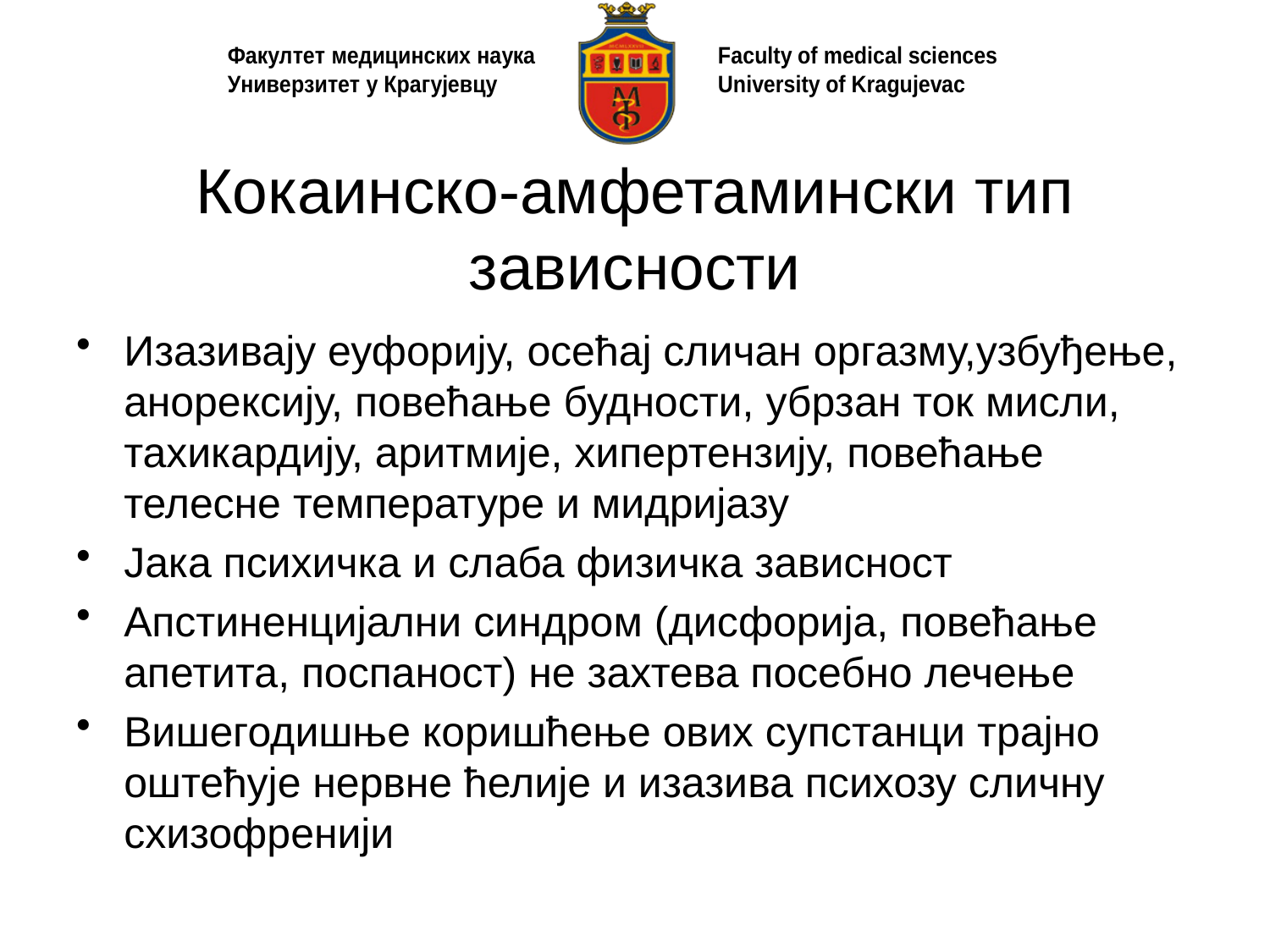

# Кокаинско-амфетамински тип зависности
Изазивају еуфорију, осећај сличан оргазму,узбуђење, анорексију, повећање будности, убрзан ток мисли, тахикардију, аритмије, хипертензију, повећање телесне температуре и мидријазу
Јака психичка и слаба физичка зависност
Апстиненцијални синдром (дисфорија, повећање апетита, поспаност) не захтева посебно лечење
Вишегодишње коришћење ових супстанци трајно оштећује нервне ћелије и изазива психозу сличну схизофренији